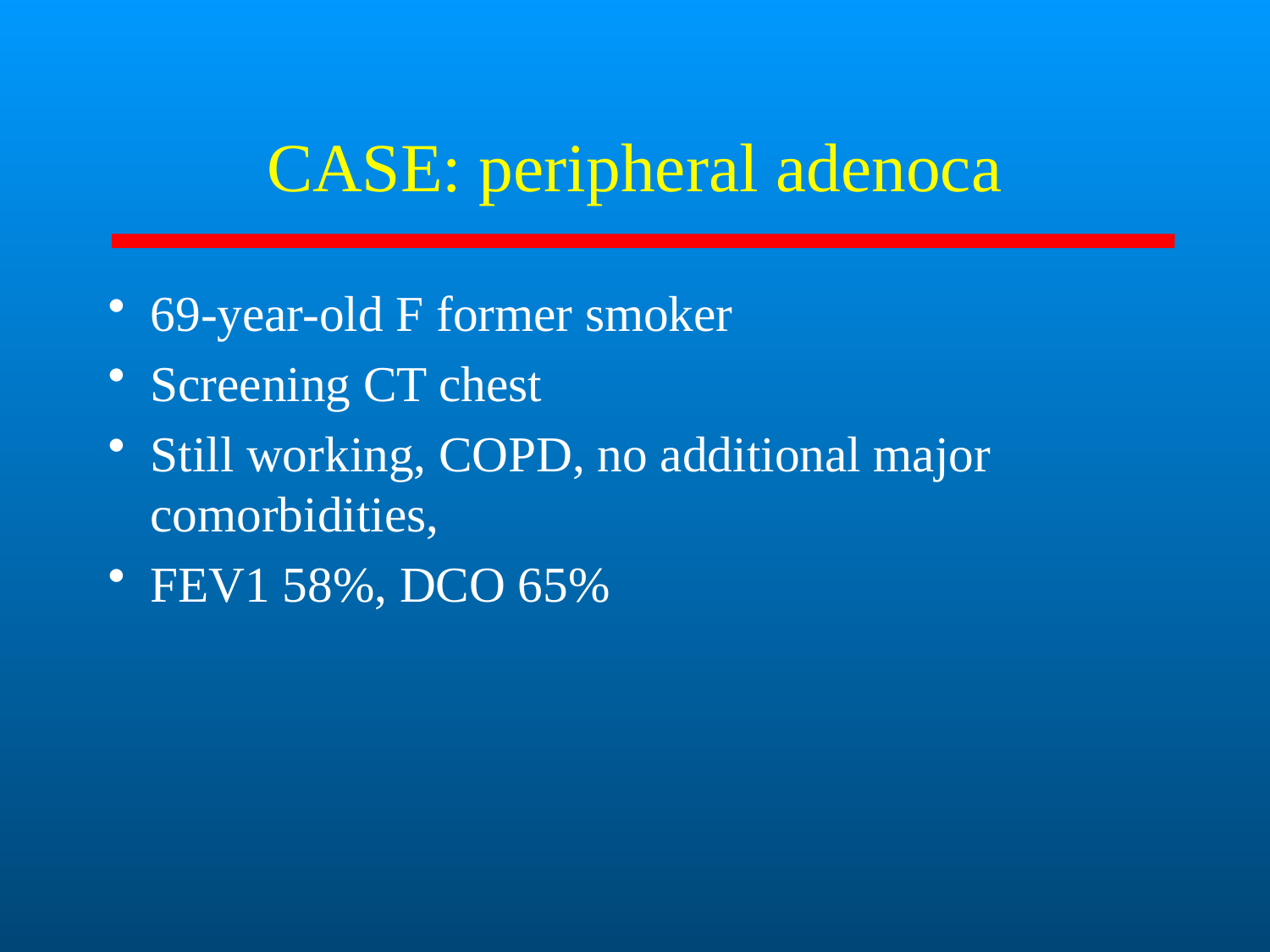

# CASE: peripheral adenoca

69-year-old F former smoker
Screening CT chest
Still working, COPD, no additional major comorbidities,
FEV1 58%, DCO 65%